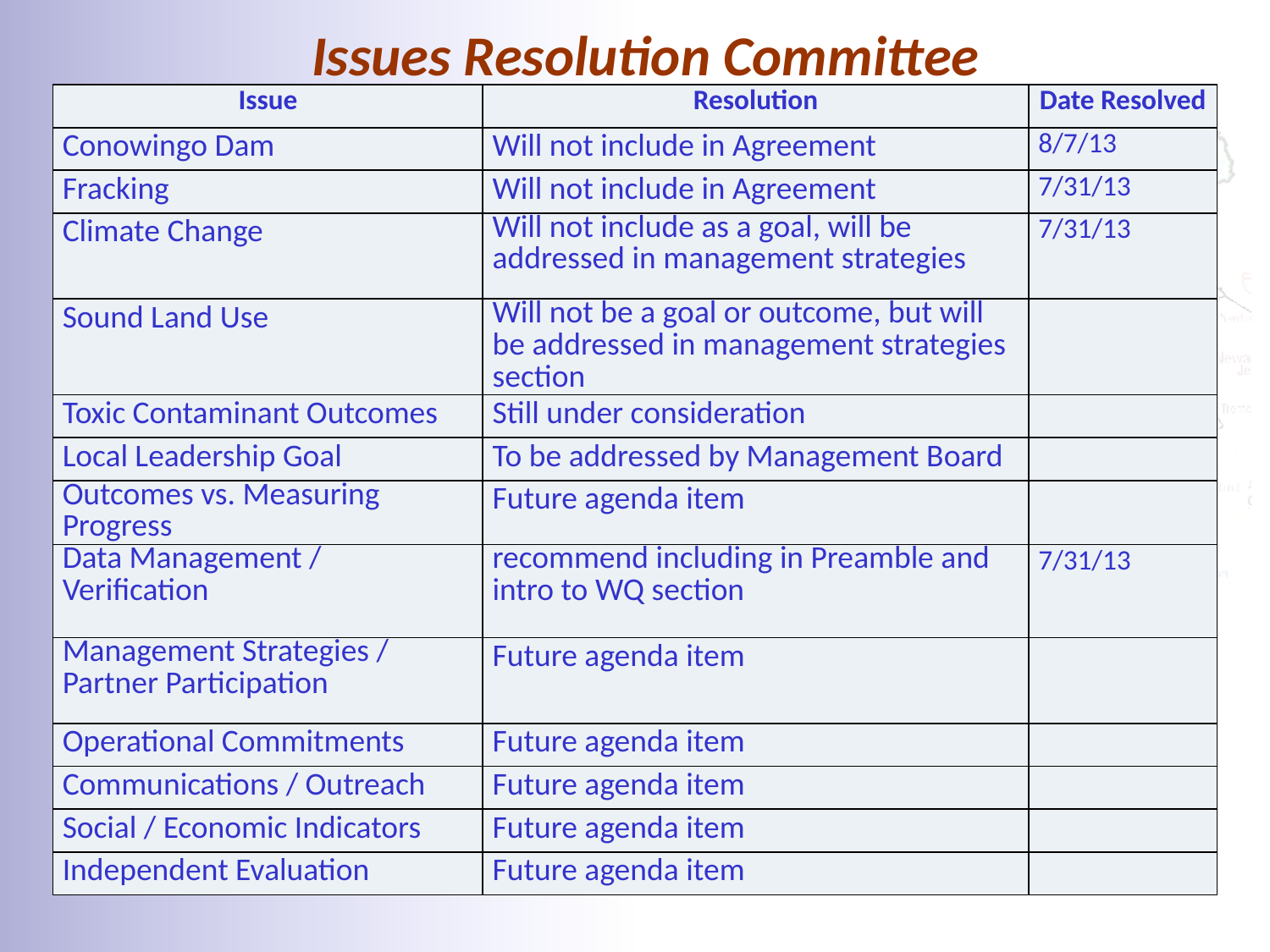

# Issues Resolution Committee
| Issue | Resolution | Date Resolved |
| --- | --- | --- |
| Conowingo Dam | Will not include in Agreement | 8/7/13 |
| Fracking | Will not include in Agreement | 7/31/13 |
| Climate Change | Will not include as a goal, will be addressed in management strategies | 7/31/13 |
| Sound Land Use | Will not be a goal or outcome, but will be addressed in management strategies section |  |
| Toxic Contaminant Outcomes | Still under consideration |  |
| Local Leadership Goal | To be addressed by Management Board |  |
| Outcomes vs. Measuring Progress | Future agenda item |  |
| Data Management / Verification | recommend including in Preamble and intro to WQ section | 7/31/13 |
| Management Strategies / Partner Participation | Future agenda item |  |
| Operational Commitments | Future agenda item |  |
| Communications / Outreach | Future agenda item |  |
| Social / Economic Indicators | Future agenda item |  |
| Independent Evaluation | Future agenda item |  |